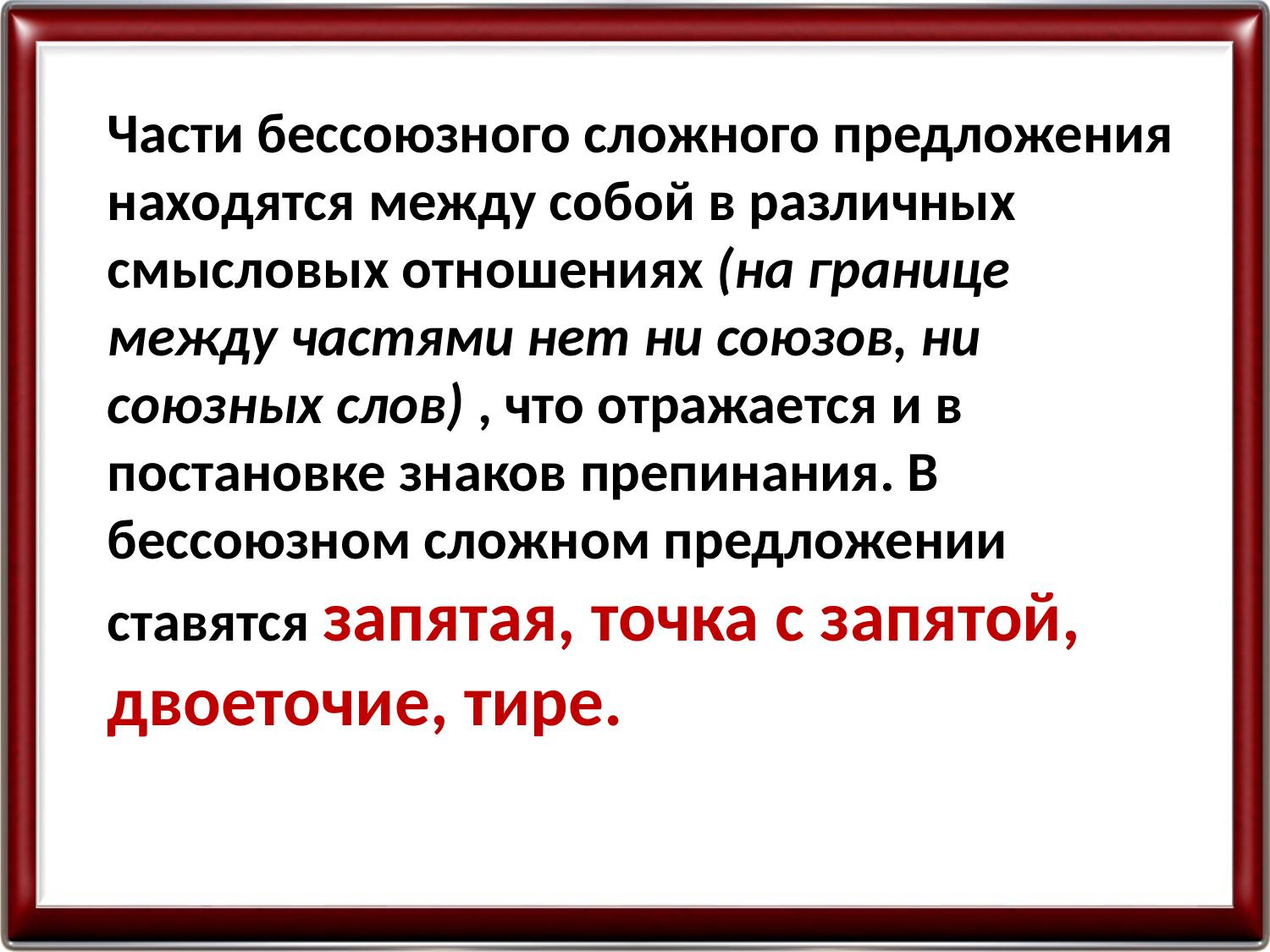

Части бессоюзного сложного предложения находятся между собой в различных смысловых отношениях (на границе между частями нет ни союзов, ни союзных слов) , что отражается и в постановке знаков препинания. В бессоюзном сложном предложении ставятся запятая, точка с запятой, двоеточие, тире.